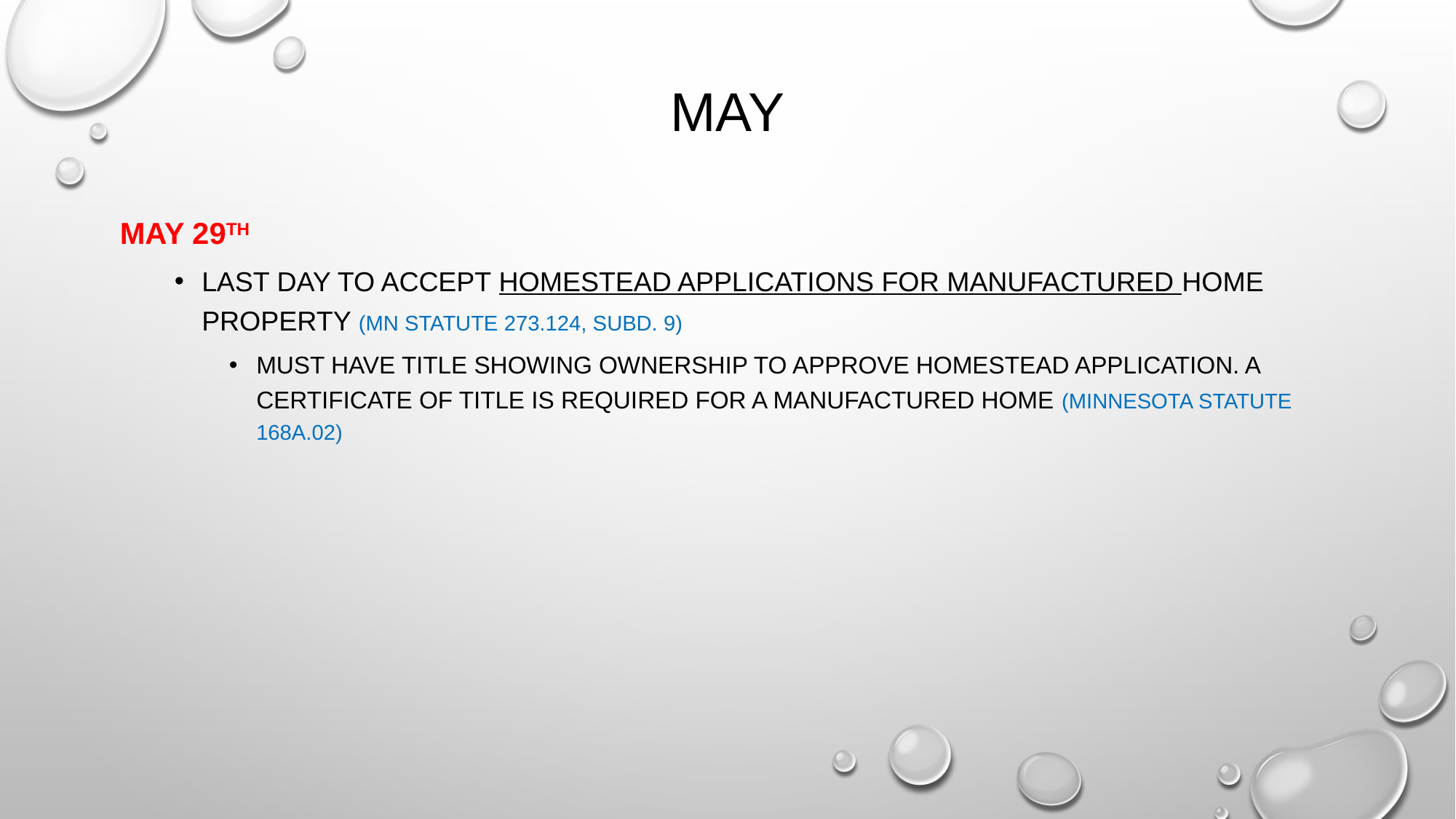

# may
May 29th
Last day to accept homestead applications for manufactured home property (mn statute 273.124, subd. 9)
must have title showing ownership to approve homestead application. A certificate of title is required for a manufactured home (Minnesota statute 168a.02)